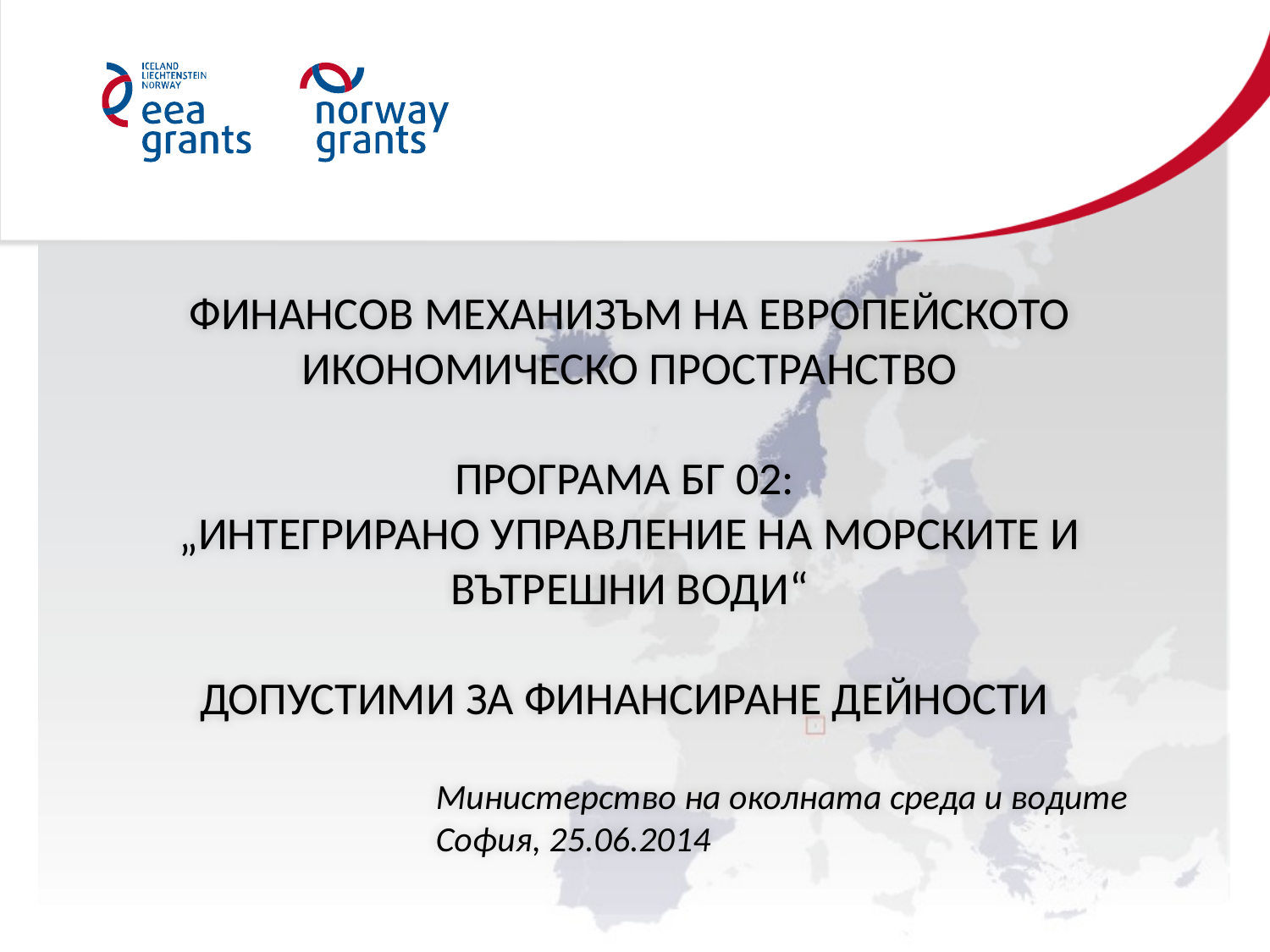

ФИНАНСОВ МЕХАНИЗЪМ НА ЕВРОПЕЙСКОТО ИКОНОМИЧЕСКО ПРОСТРАНСТВО

ПРОГРАМА БГ 02:
„ИНТЕГРИРАНО УПРАВЛЕНИЕ НА МОРСКИТЕ И ВЪТРЕШНИ ВОДИ“

ДОПУСТИМИ ЗА ФИНАНСИРАНЕ ДЕЙНОСТИ
Министерство на околната среда и водите
София, 25.06.2014